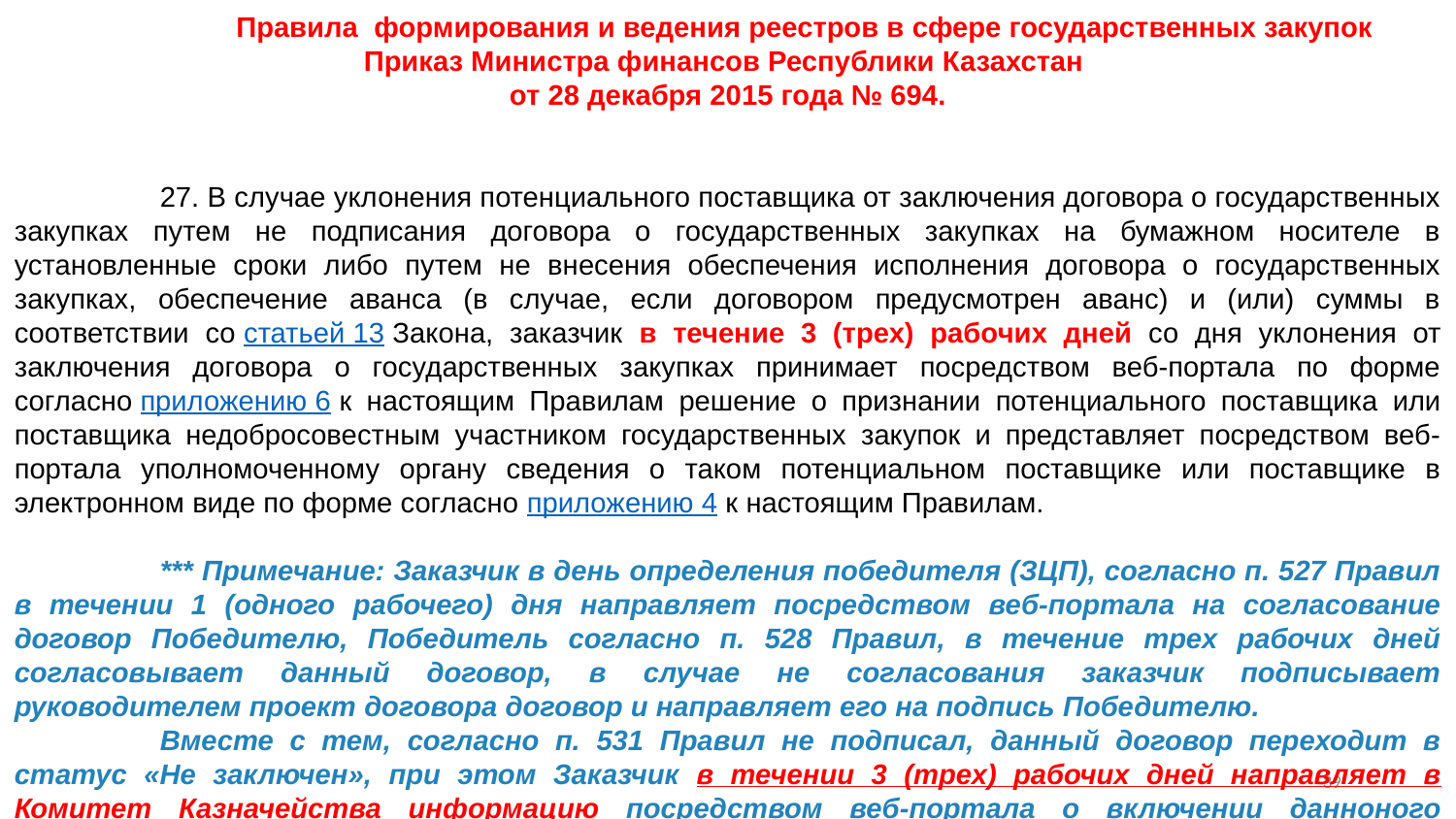

Правила  формирования и ведения реестров в сфере государственных закупок
Приказ Министра финансов Республики Казахстан
от 28 декабря 2015 года № 694.

	27. В случае уклонения потенциального поставщика от заключения договора о государственных закупках путем не подписания договора о государственных закупках на бумажном носителе в установленные сроки либо путем не внесения обеспечения исполнения договора о государственных закупках, обеспечение аванса (в случае, если договором предусмотрен аванс) и (или) суммы в соответствии со статьей 13 Закона, заказчик в течение 3 (трех) рабочих дней со дня уклонения от заключения договора о государственных закупках принимает посредством веб-портала по форме согласно приложению 6 к настоящим Правилам решение о признании потенциального поставщика или поставщика недобросовестным участником государственных закупок и представляет посредством веб-портала уполномоченному органу сведения о таком потенциальном поставщике или поставщике в электронном виде по форме согласно приложению 4 к настоящим Правилам.

	*** Примечание: Заказчик в день определения победителя (ЗЦП), согласно п. 527 Правил в течении 1 (одного рабочего) дня направляет посредством веб-портала на согласование договор Победителю, Победитель согласно п. 528 Правил, в течение трех рабочих дней согласовывает данный договор, в случае не согласования заказчик подписывает руководителем проект договора договор и направляет его на подпись Победителю.
	Вместе с тем, согласно п. 531 Правил не подписал, данный договор переходит в статус «Не заключен», при этом Заказчик в течении 3 (трех) рабочих дней направляет в Комитет Казначейства информацию посредством веб-портала о включении данноного Победителя в РНУ.
39